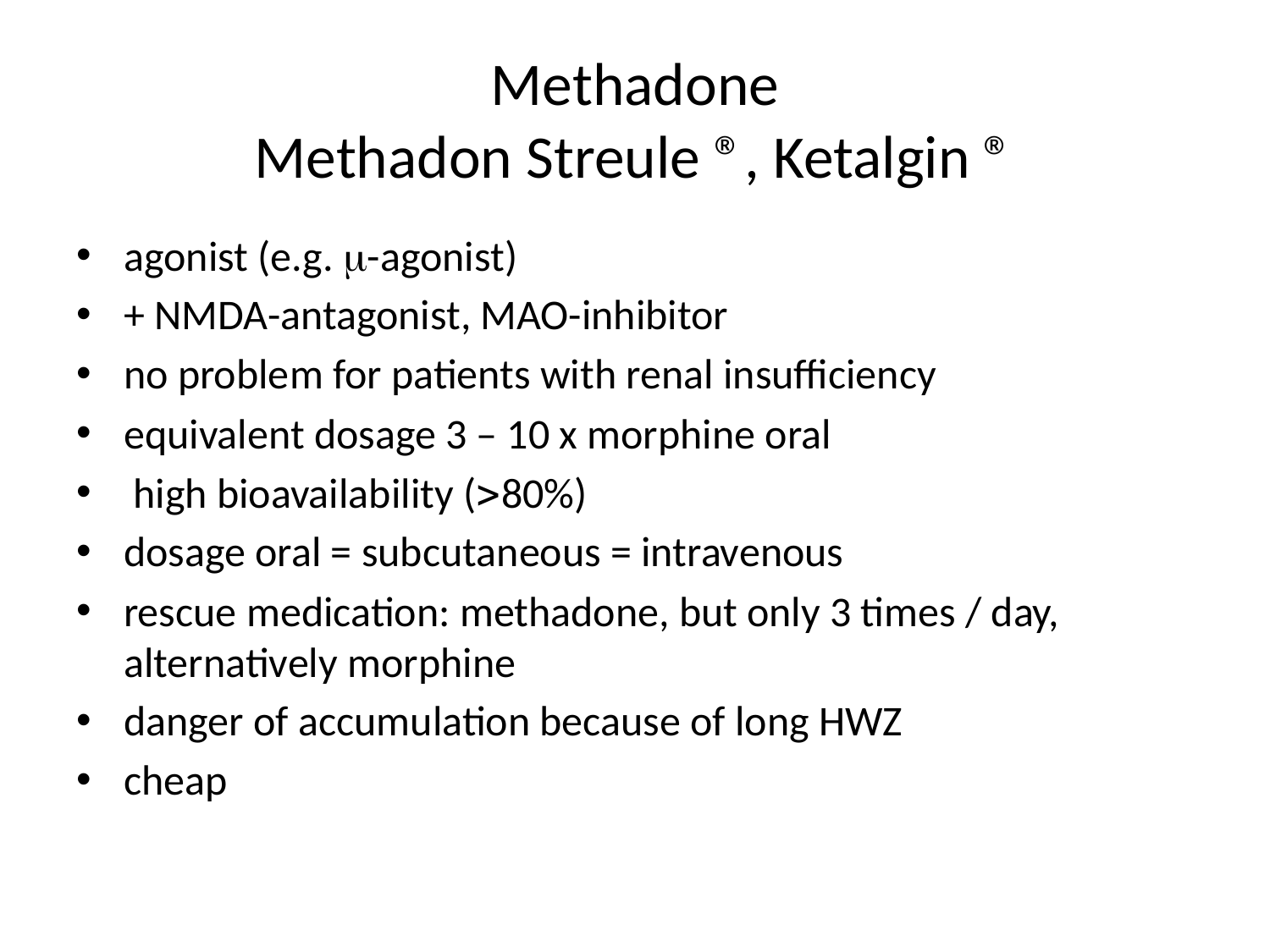

# Methadone Methadon Streule ®, Ketalgin ®
agonist (e.g. μ-agonist)
+ NMDA-antagonist, MAO-inhibitor
no problem for patients with renal insufficiency
equivalent dosage 3 – 10 x morphine oral
 high bioavailability (>80%)
dosage oral = subcutaneous = intravenous
rescue medication: methadone, but only 3 times / day, alternatively morphine
danger of accumulation because of long HWZ
cheap